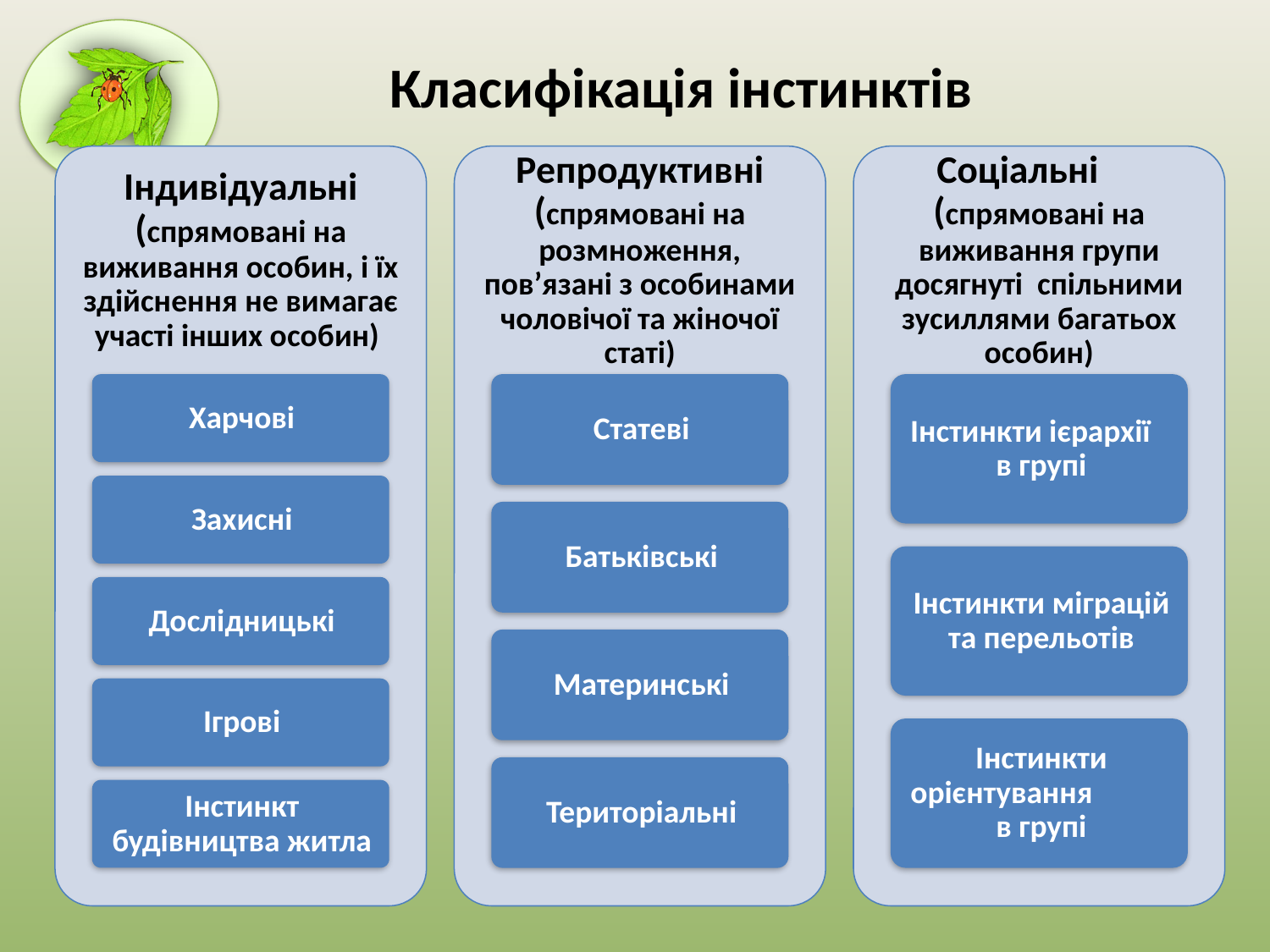

Класифікація інстинктів
Індивідуальні (спрямовані на виживання особин, і їх здійснення не вимагає участі інших особин)
Харчові
Захисні
Дослідницькі
Ігрові
Інстинкт будівництва житла
Репродуктивні (спрямовані на розмноження, пов’язані з особинами чоловічої та жіночої статі)
Статеві
Батьківські
Материнські
Територіальні
Соціальні      (спрямовані на виживання групи досягнуті  спільними зусиллями багатьох особин)
Інстинкти ієрархії    в групі
Інстинкти міграцій та перельотів
Інстинкти орієнтування            в групі